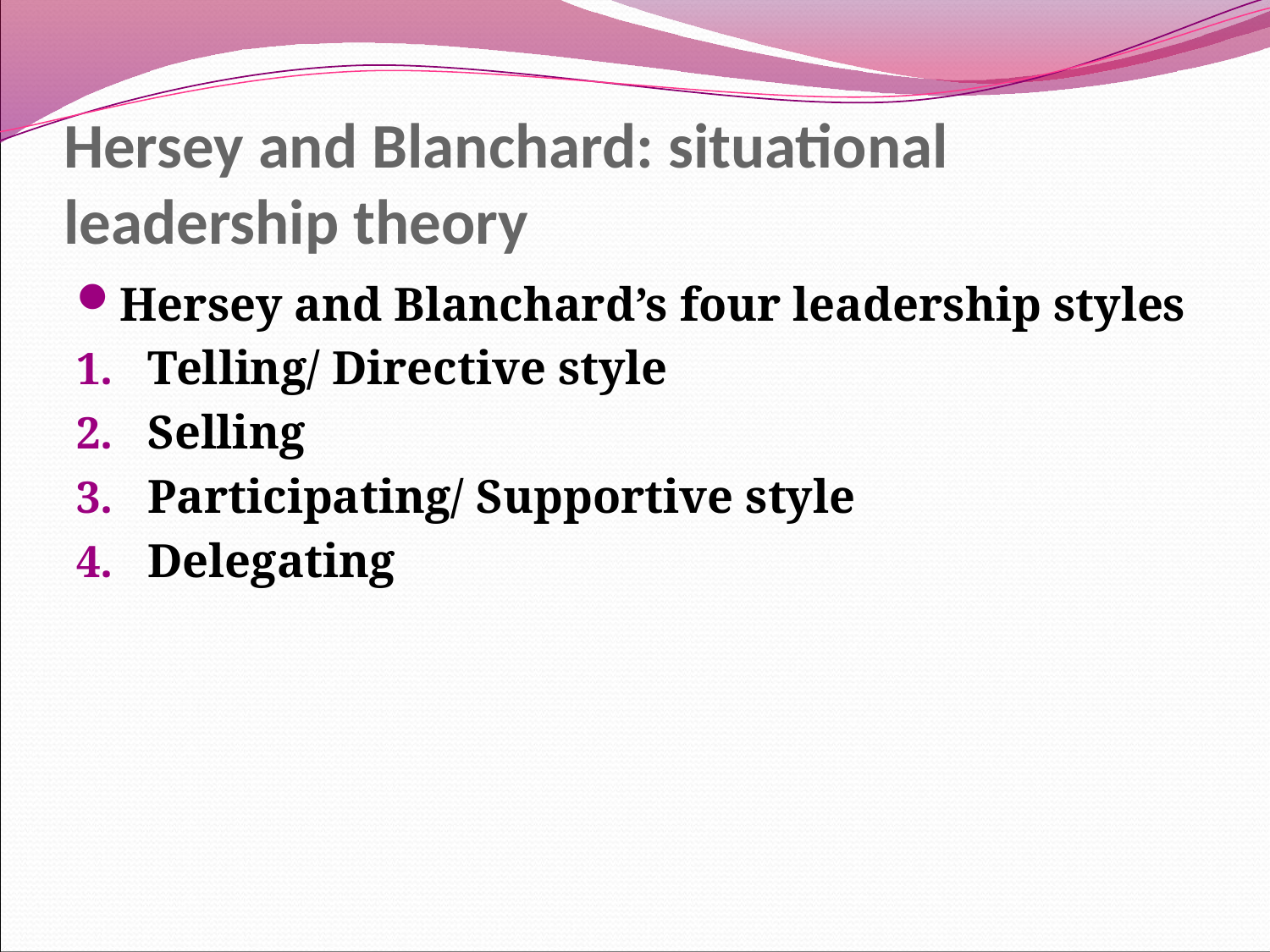

# Hersey and Blanchard: situational leadership theory
Hersey and Blanchard’s four leadership styles
Telling/ Directive style
Selling
Participating/ Supportive style
Delegating